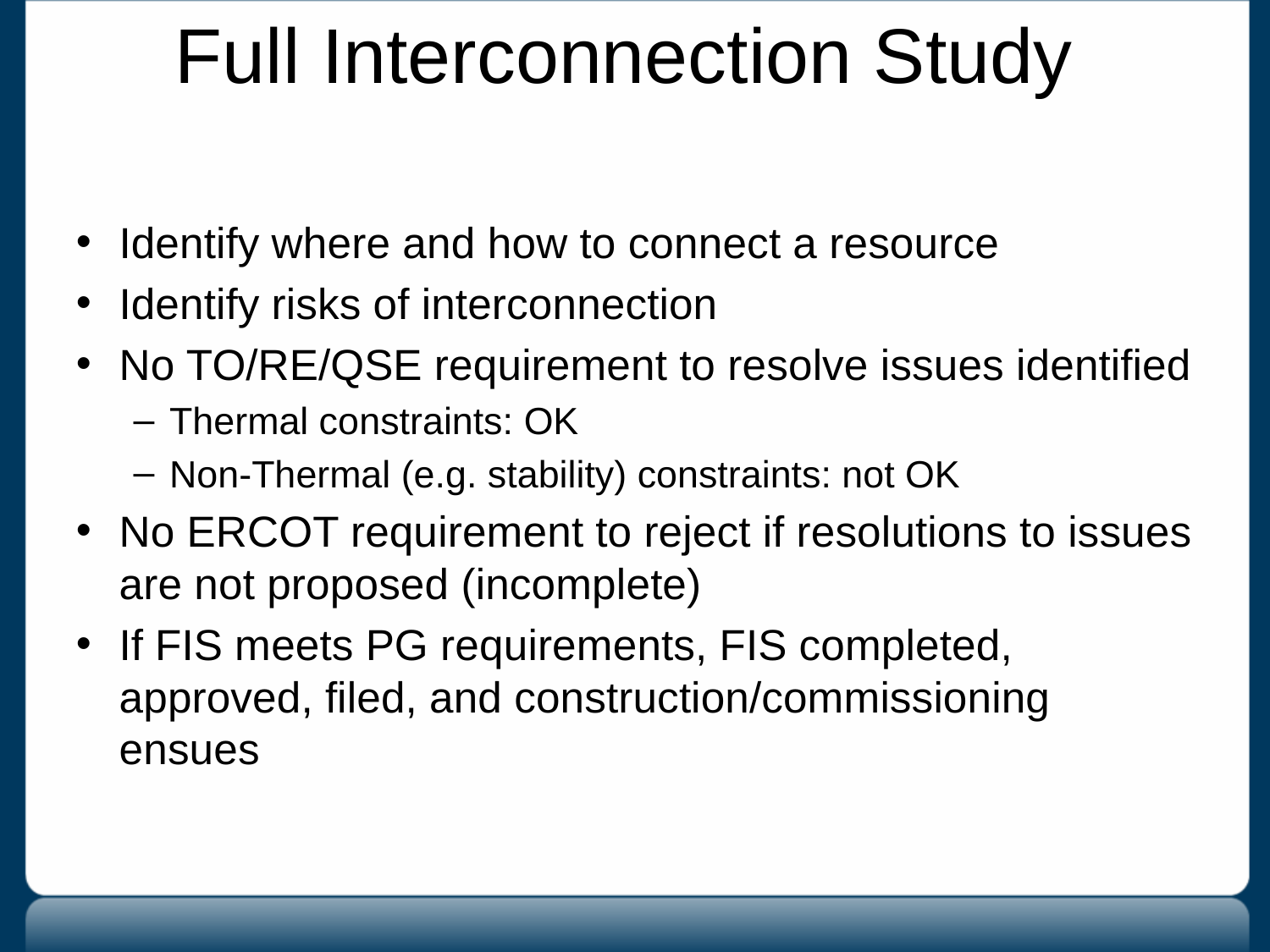

# Full Interconnection Study

Identify where and how to connect a resource
Identify risks of interconnection
No TO/RE/QSE requirement to resolve issues identified
Thermal constraints: OK
Non-Thermal (e.g. stability) constraints: not OK
No ERCOT requirement to reject if resolutions to issues are not proposed (incomplete)
If FIS meets PG requirements, FIS completed, approved, filed, and construction/commissioning ensues